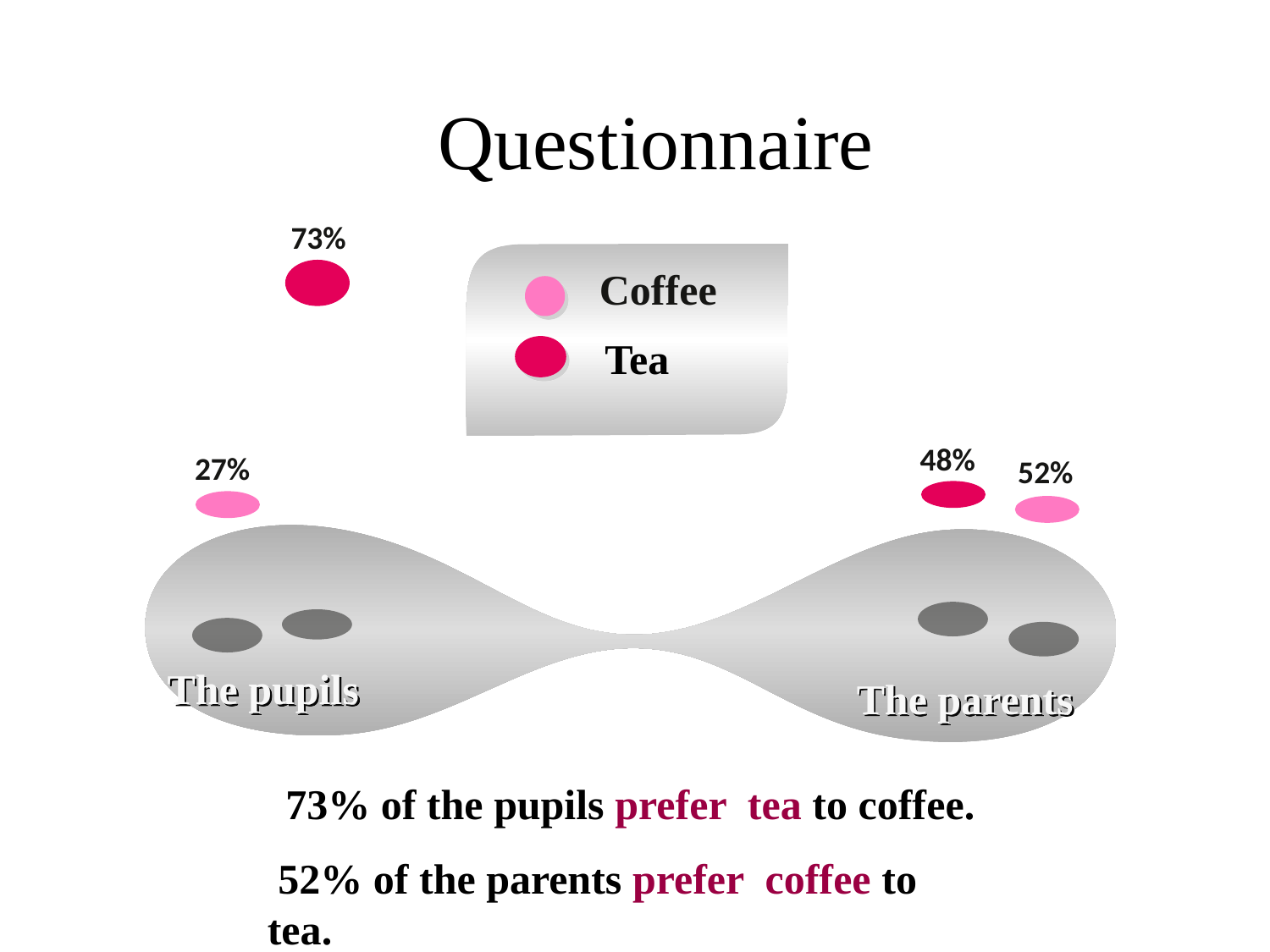

Questionnaire
73%

Coffee

 Tea

48%
27%
52%

The pupils
The parents
 73% of the pupils prefer  tea to coffee.

 52% of the parents prefer  coffee to  tea.